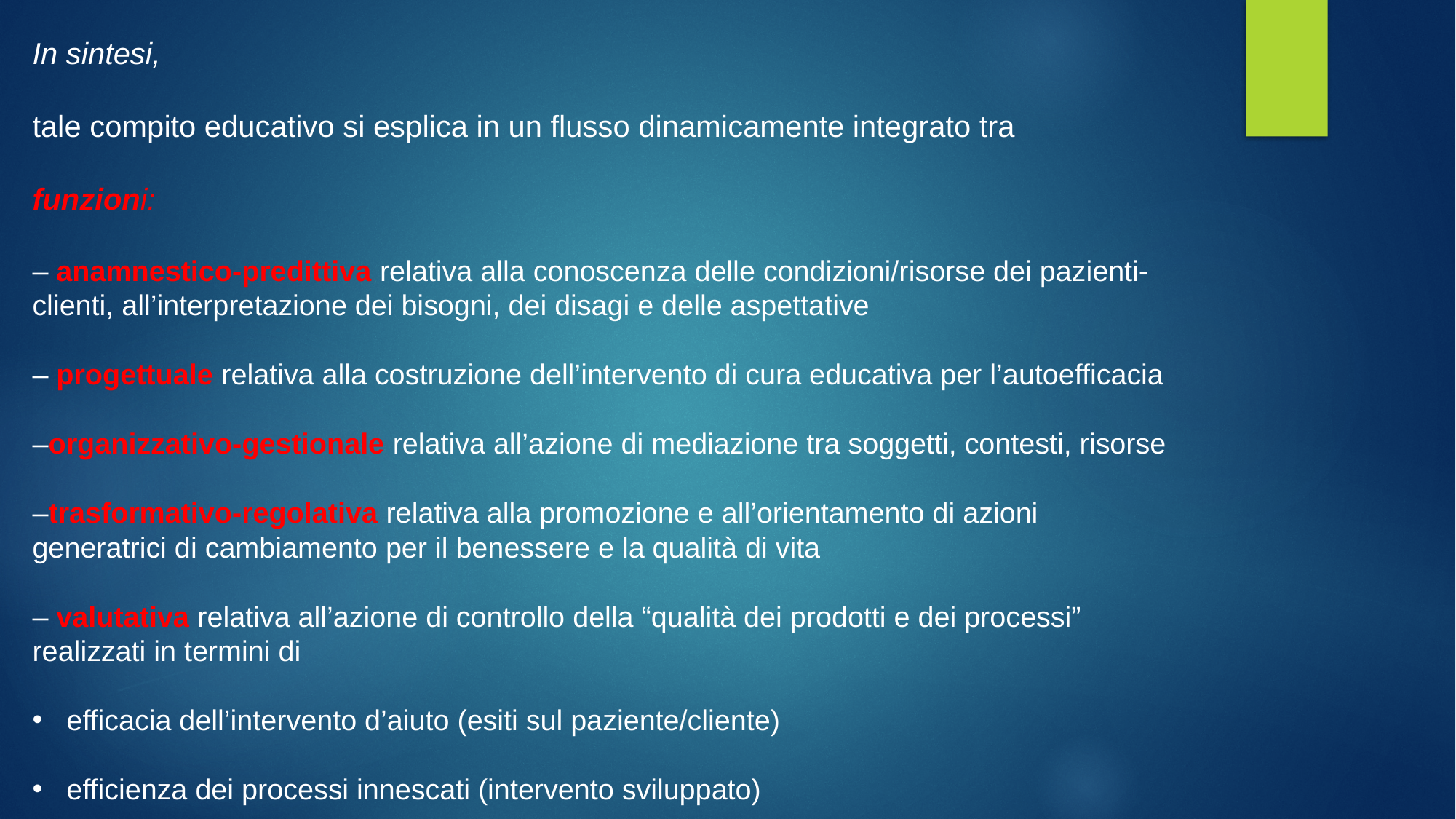

In sintesi,

tale compito educativo si esplica in un flusso dinamicamente integrato tra

funzioni:

– anamnestico-predittiva relativa alla conoscenza delle condizioni/risorse dei pazienti-clienti, all’interpretazione dei bisogni, dei disagi e delle aspettative

– progettuale relativa alla costruzione dell’intervento di cura educativa per l’autoefficacia

–organizzativo-gestionale relativa all’azione di mediazione tra soggetti, contesti, risorse

–trasformativo-regolativa relativa alla promozione e all’orientamento di azioni generatrici di cambiamento per il benessere e la qualità di vita

– valutativa relativa all’azione di controllo della “qualità dei prodotti e dei processi” realizzati in termini di

efficacia dell’intervento d’aiuto (esiti sul paziente/cliente)

efficienza dei processi innescati (intervento sviluppato)